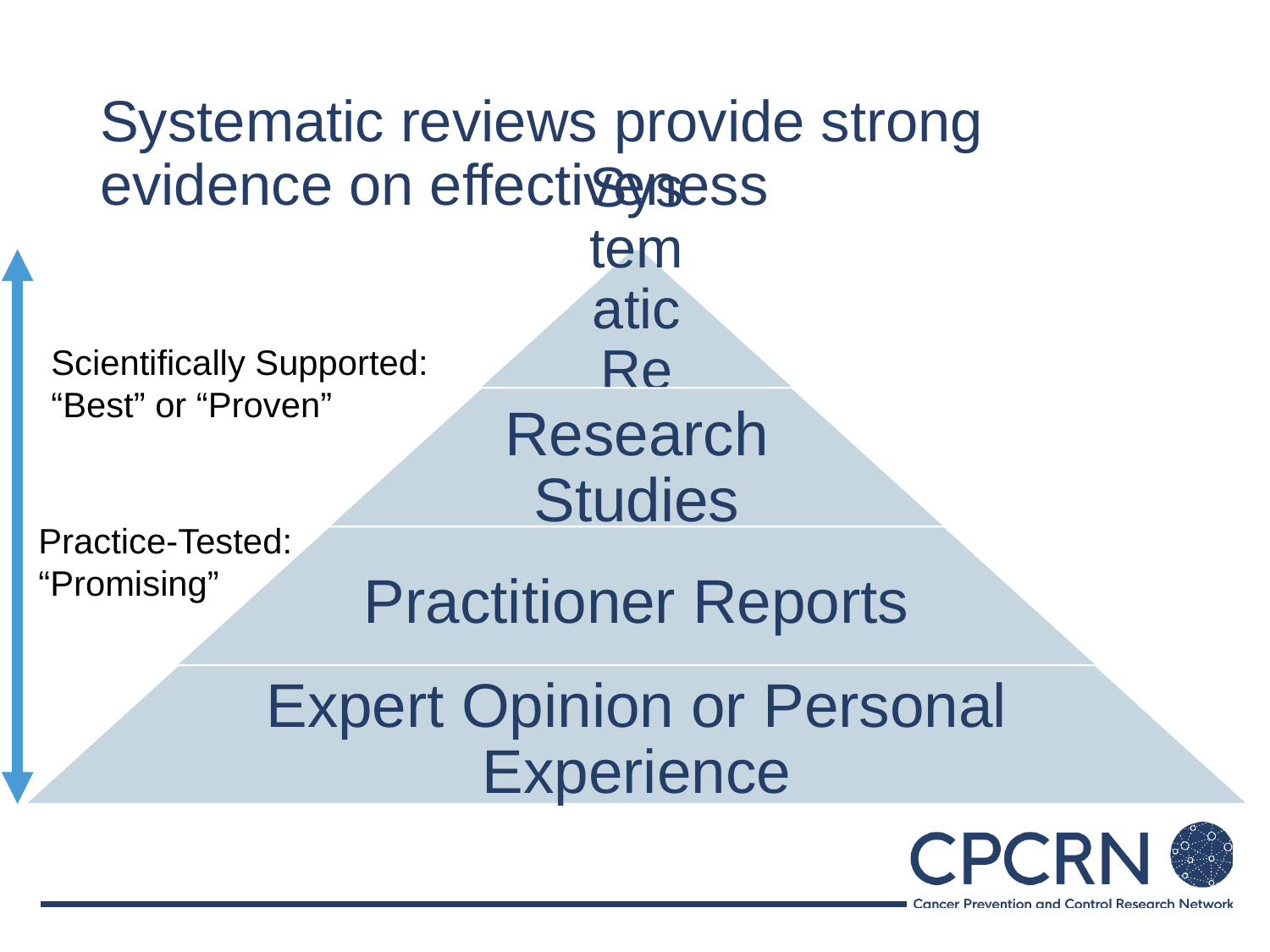

Systematic reviews provide strong evidence on effectiveness
Systematic Reviews
Research Studies
Practitioner Reports
Expert Opinion or Personal Experience
Scientifically Supported:
“Best” or “Proven”

Practice-Tested:
“Promising”